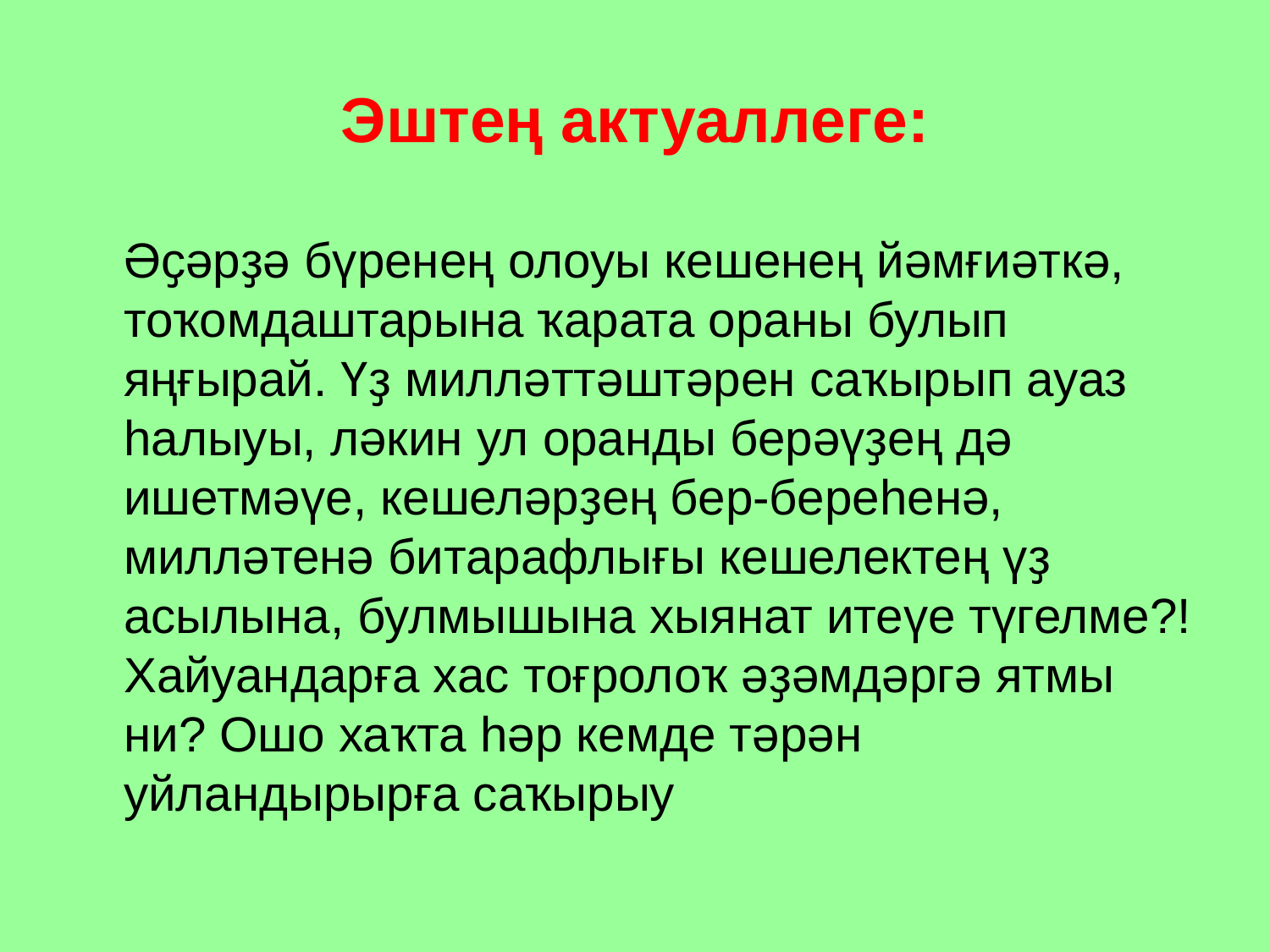

# Эштең актуаллеге:
	Әҫәрҙә бүренең олоуы кешенең йәмғиәткә, тоҡомдаштарына ҡарата ораны булып яңғырай. Үҙ милләттәштәрен саҡырып ауаз һалыуы, ләкин ул оранды берәүҙең дә ишетмәүе, кешеләрҙең бер-береһенә, милләтенә битарафлығы кешелектең үҙ асылына, булмышына хыянат итеүе түгелме?! Хайуандарға хас тоғролоҡ әҙәмдәргә ятмы ни? Ошо хаҡта һәр кемде тәрән уйландырырға саҡырыу